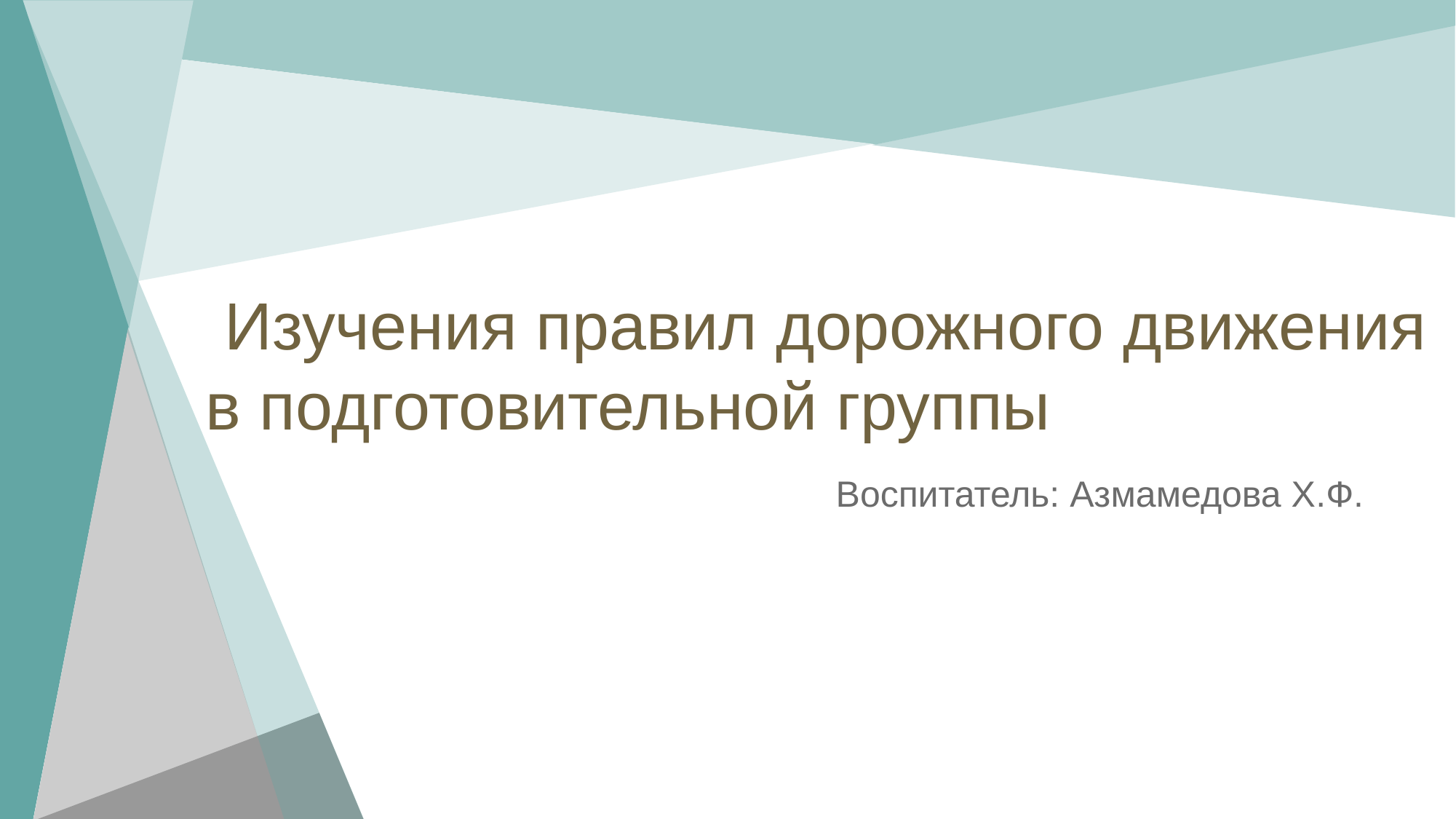

# Изучения правил дорожного движения в подготовительной группы
Воспитатель: Азмамедова Х.Ф.